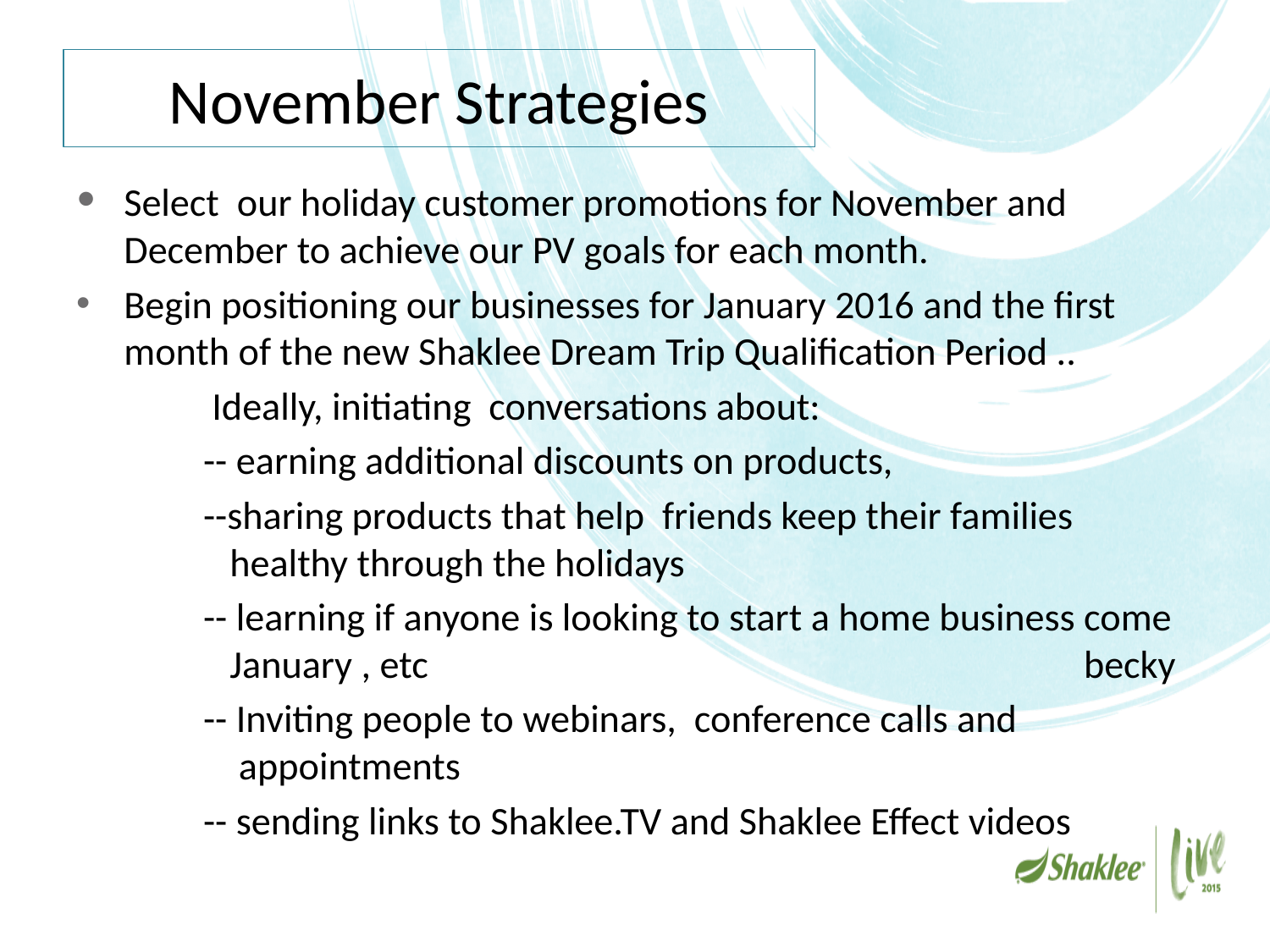

# November Strategies
Select  our holiday customer promotions for November and December to achieve our PV goals for each month.
Begin positioning our businesses for January 2016 and the first month of the new Shaklee Dream Trip Qualification Period ..
	 Ideally, initiating  conversations about:
	-- earning additional discounts on products,
	--sharing products that help  friends keep their families 		   healthy through the holidays
	-- learning if anyone is looking to start a home business come 	   January , etc			                                          becky
	-- Inviting people to webinars,  conference calls and 		    appointments
	-- sending links to Shaklee.TV and Shaklee Effect videos